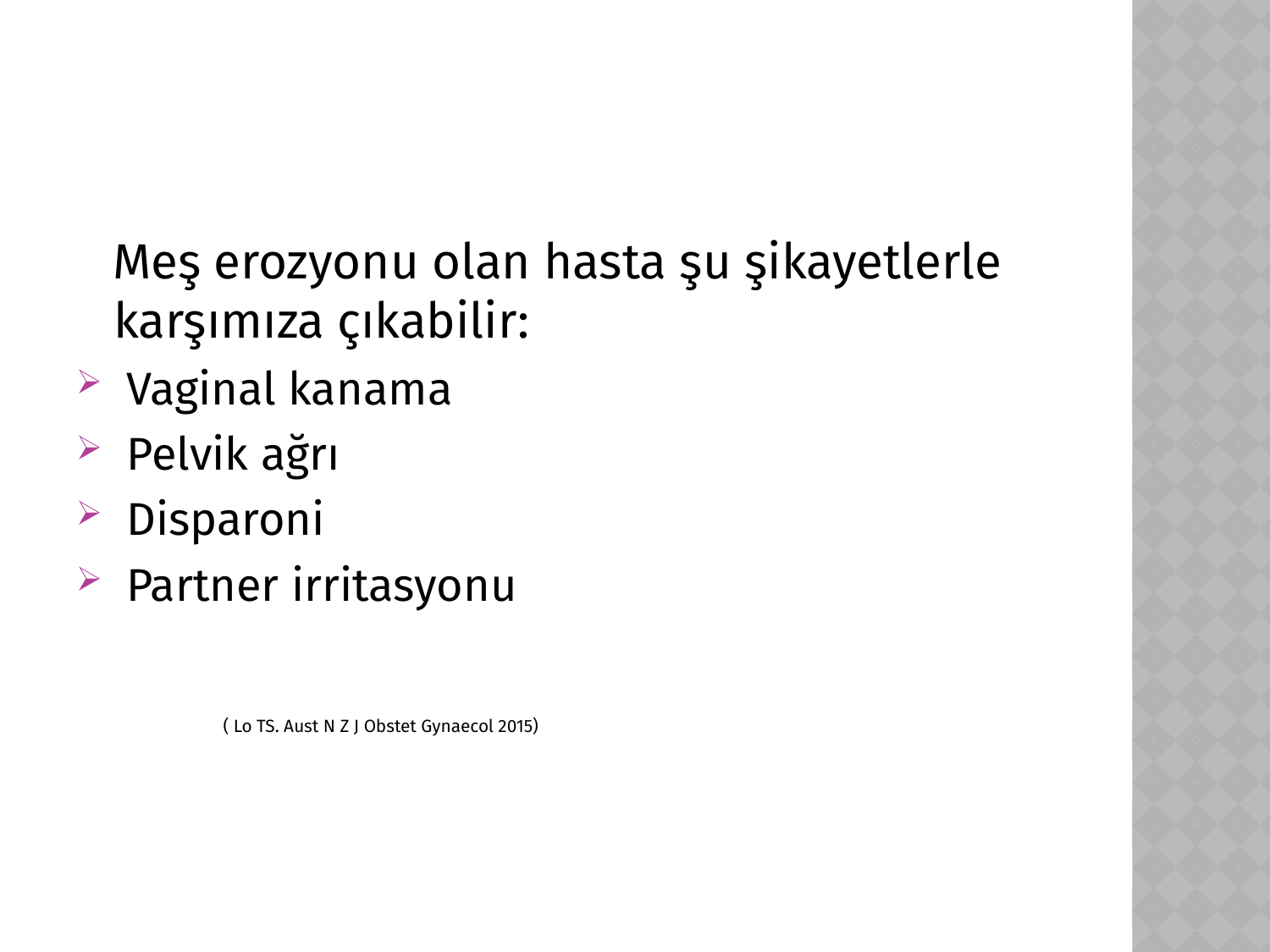

Meş erozyonu olan hasta şu şikayetlerle karşımıza çıkabilir:
 Vaginal kanama
 Pelvik ağrı
 Disparoni
 Partner irritasyonu

            ( Lo TS. Aust N Z J Obstet Gynaecol 2015)